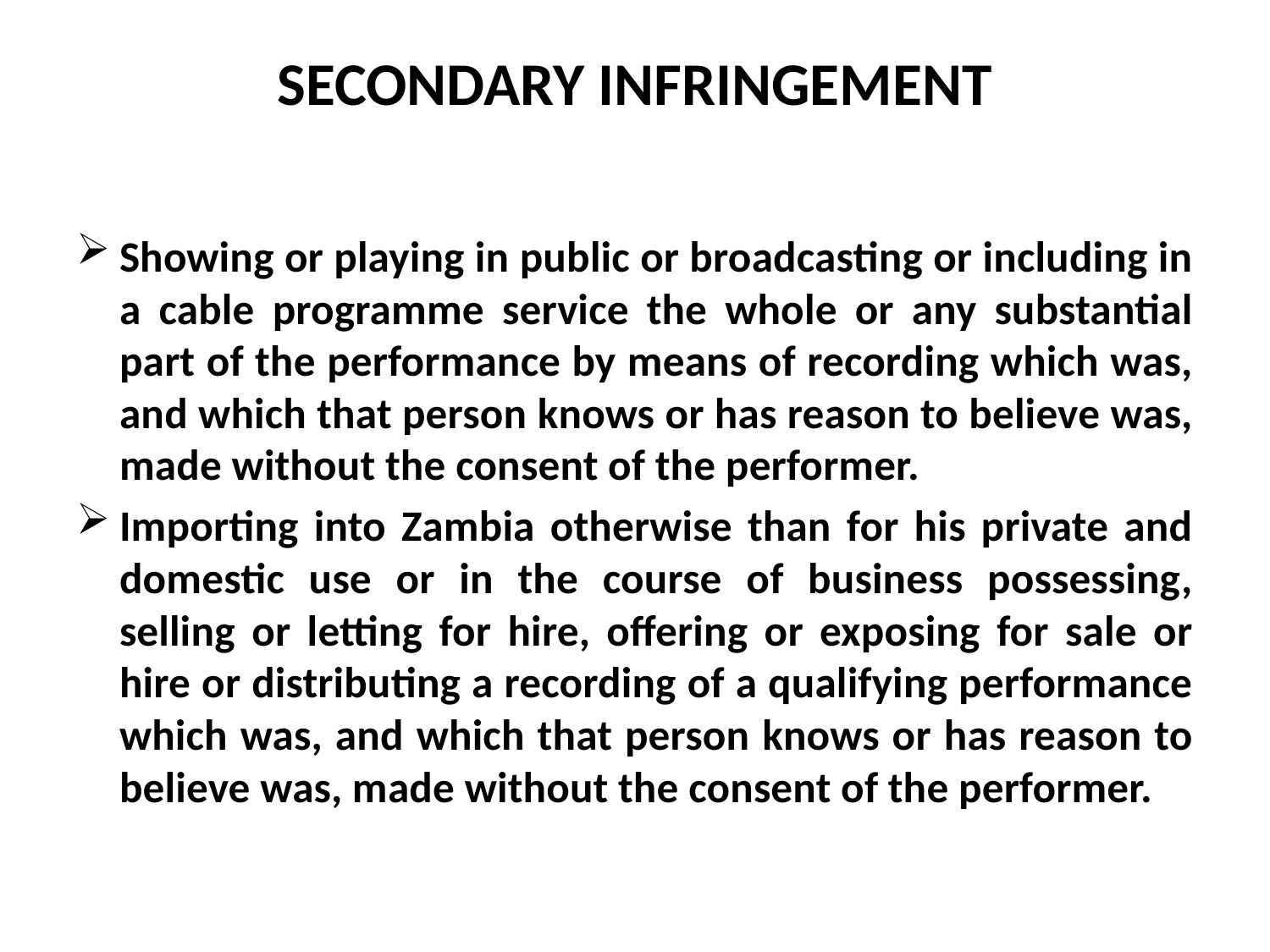

# SECONDARY INFRINGEMENT
Showing or playing in public or broadcasting or including in a cable programme service the whole or any substantial part of the performance by means of recording which was, and which that person knows or has reason to believe was, made without the consent of the performer.
Importing into Zambia otherwise than for his private and domestic use or in the course of business possessing, selling or letting for hire, offering or exposing for sale or hire or distributing a recording of a qualifying performance which was, and which that person knows or has reason to believe was, made without the consent of the performer.